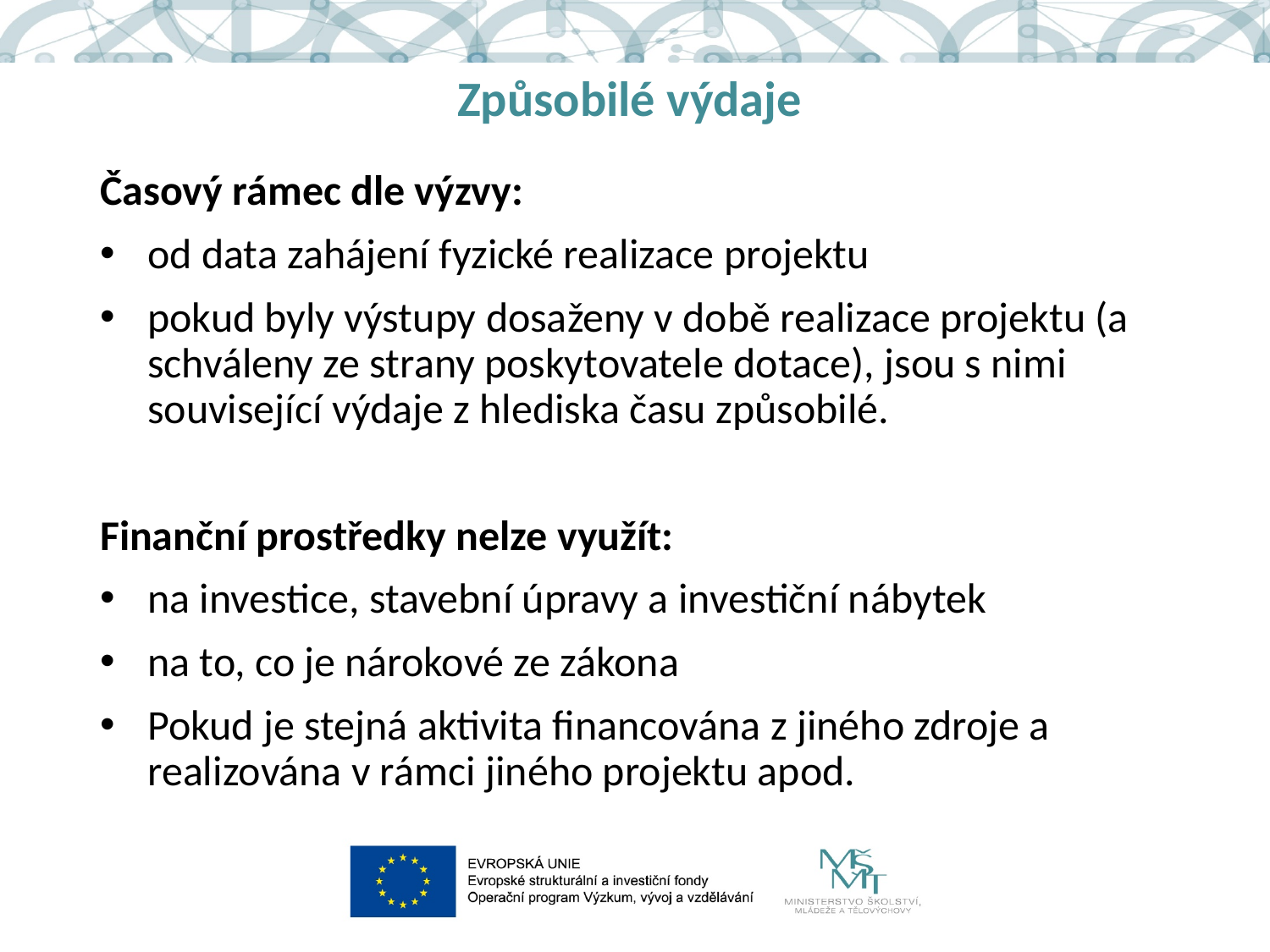

# Způsobilé výdaje
Časový rámec dle výzvy:
od data zahájení fyzické realizace projektu
pokud byly výstupy dosaženy v době realizace projektu (a schváleny ze strany poskytovatele dotace), jsou s nimi související výdaje z hlediska času způsobilé.

Finanční prostředky nelze využít:
na investice, stavební úpravy a investiční nábytek
na to, co je nárokové ze zákona
Pokud je stejná aktivita financována z jiného zdroje a realizována v rámci jiného projektu apod.